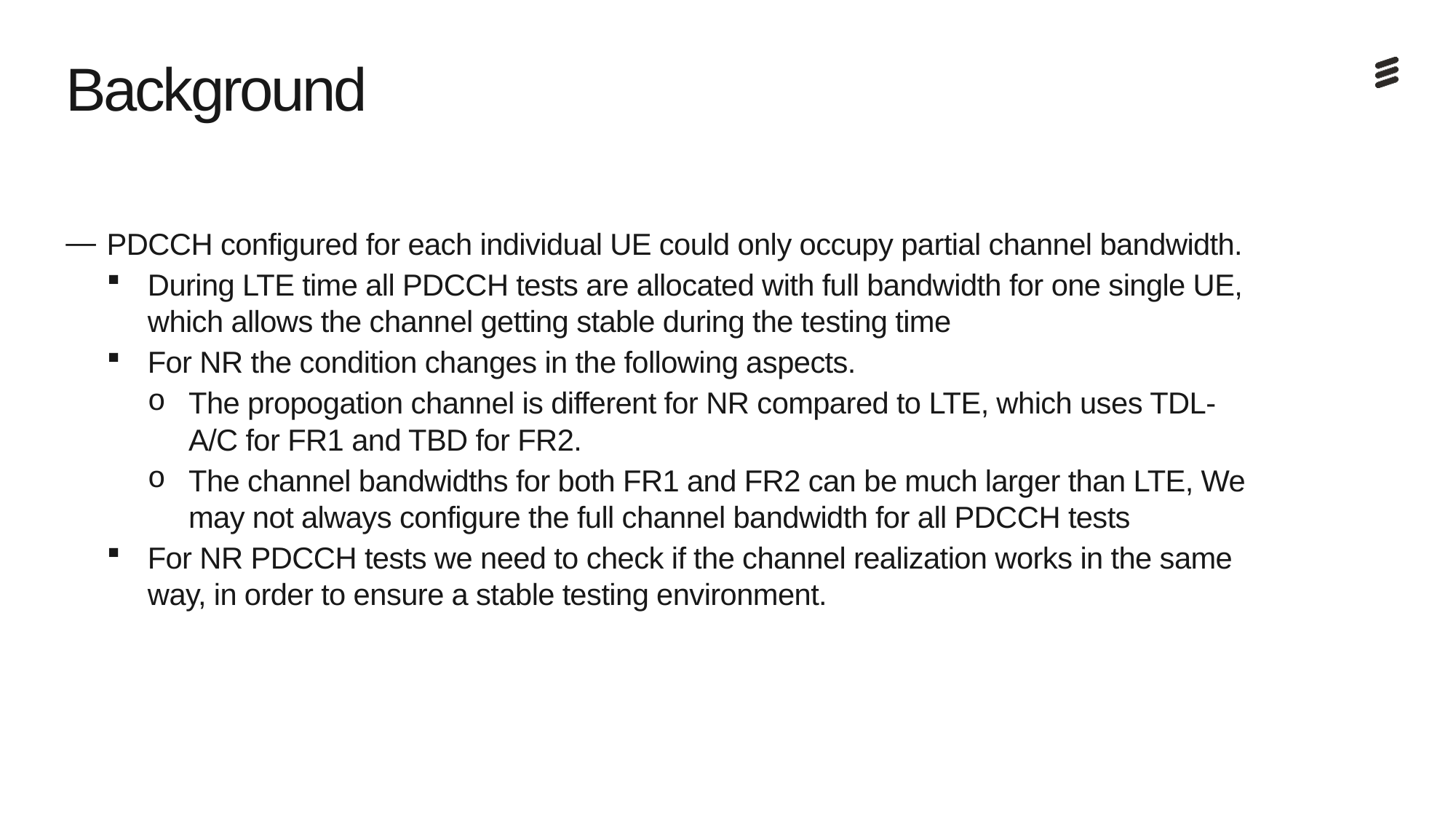

# Background
PDCCH configured for each individual UE could only occupy partial channel bandwidth.
During LTE time all PDCCH tests are allocated with full bandwidth for one single UE, which allows the channel getting stable during the testing time
For NR the condition changes in the following aspects.
The propogation channel is different for NR compared to LTE, which uses TDL-A/C for FR1 and TBD for FR2.
The channel bandwidths for both FR1 and FR2 can be much larger than LTE, We may not always configure the full channel bandwidth for all PDCCH tests
For NR PDCCH tests we need to check if the channel realization works in the same way, in order to ensure a stable testing environment.